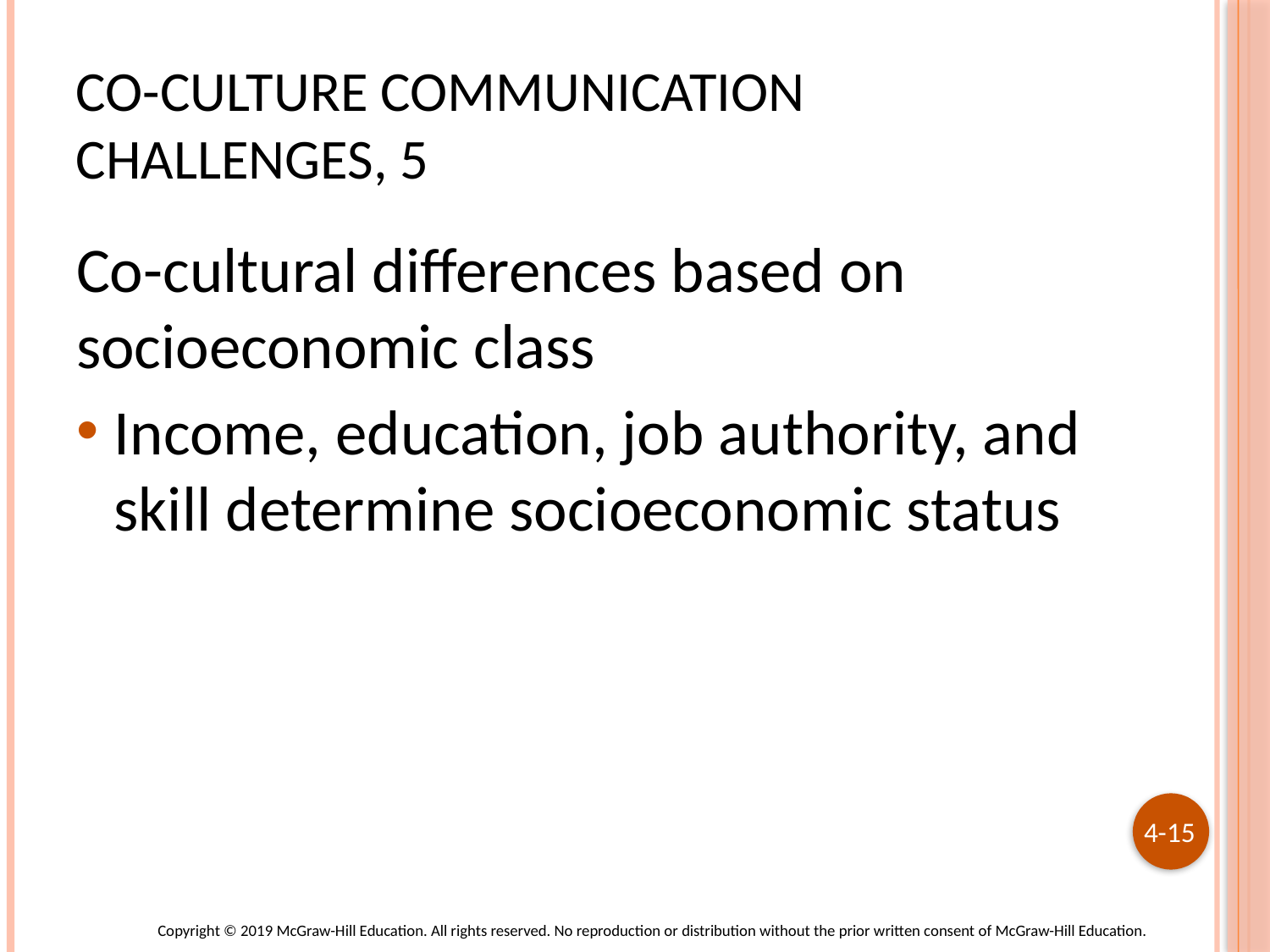

# Co-culture Communication Challenges, 5
Co-cultural differences based on socioeconomic class
Income, education, job authority, and skill determine socioeconomic status